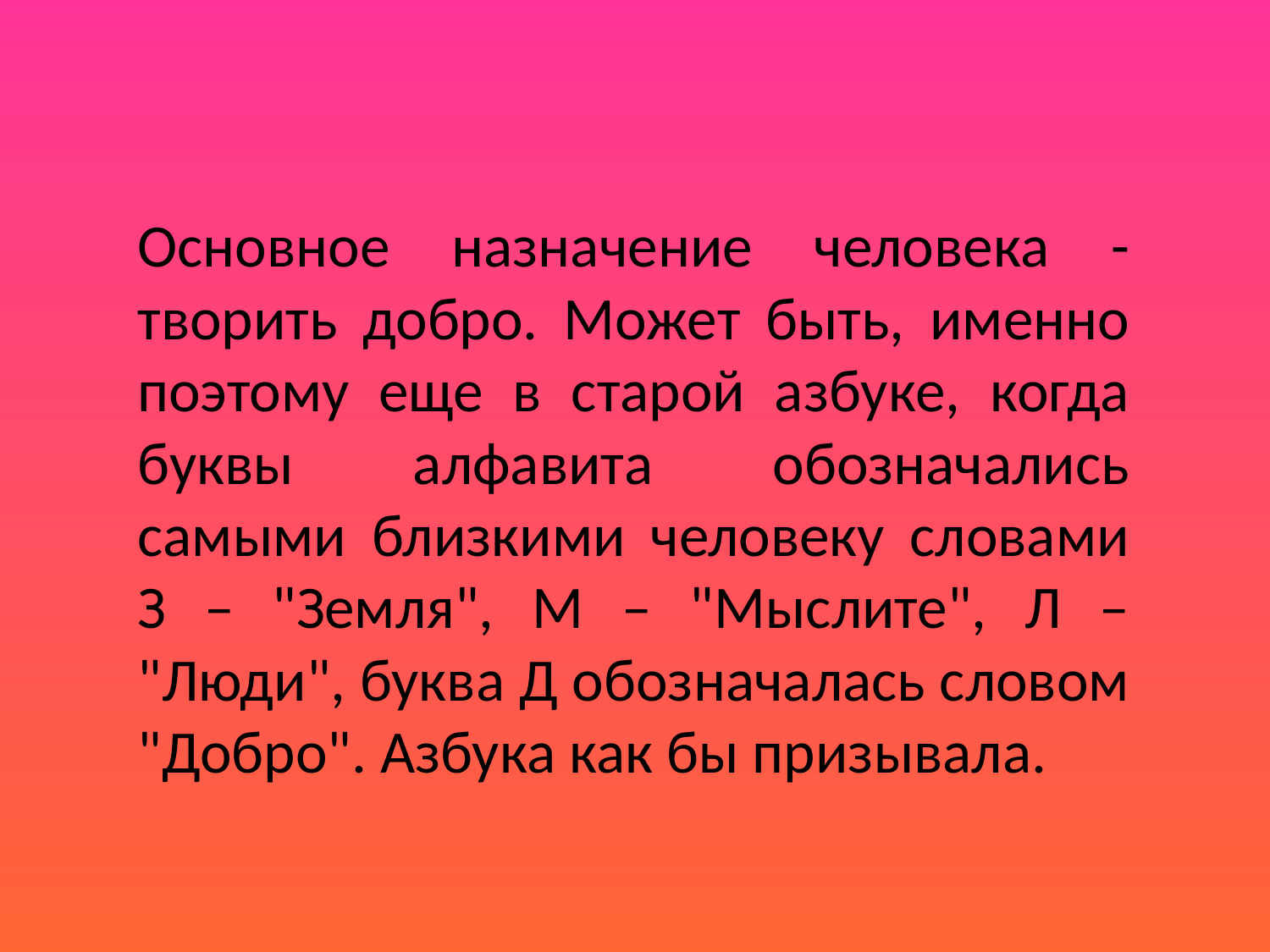

Основное назначение человека - творить добро. Может быть, именно поэтому еще в старой азбуке, когда буквы алфавита обозначались самыми близкими человеку словами З – "Земля", М – "Мыслите", Л – "Люди", буква Д обозначалась словом "Добро". Азбука как бы призывала.